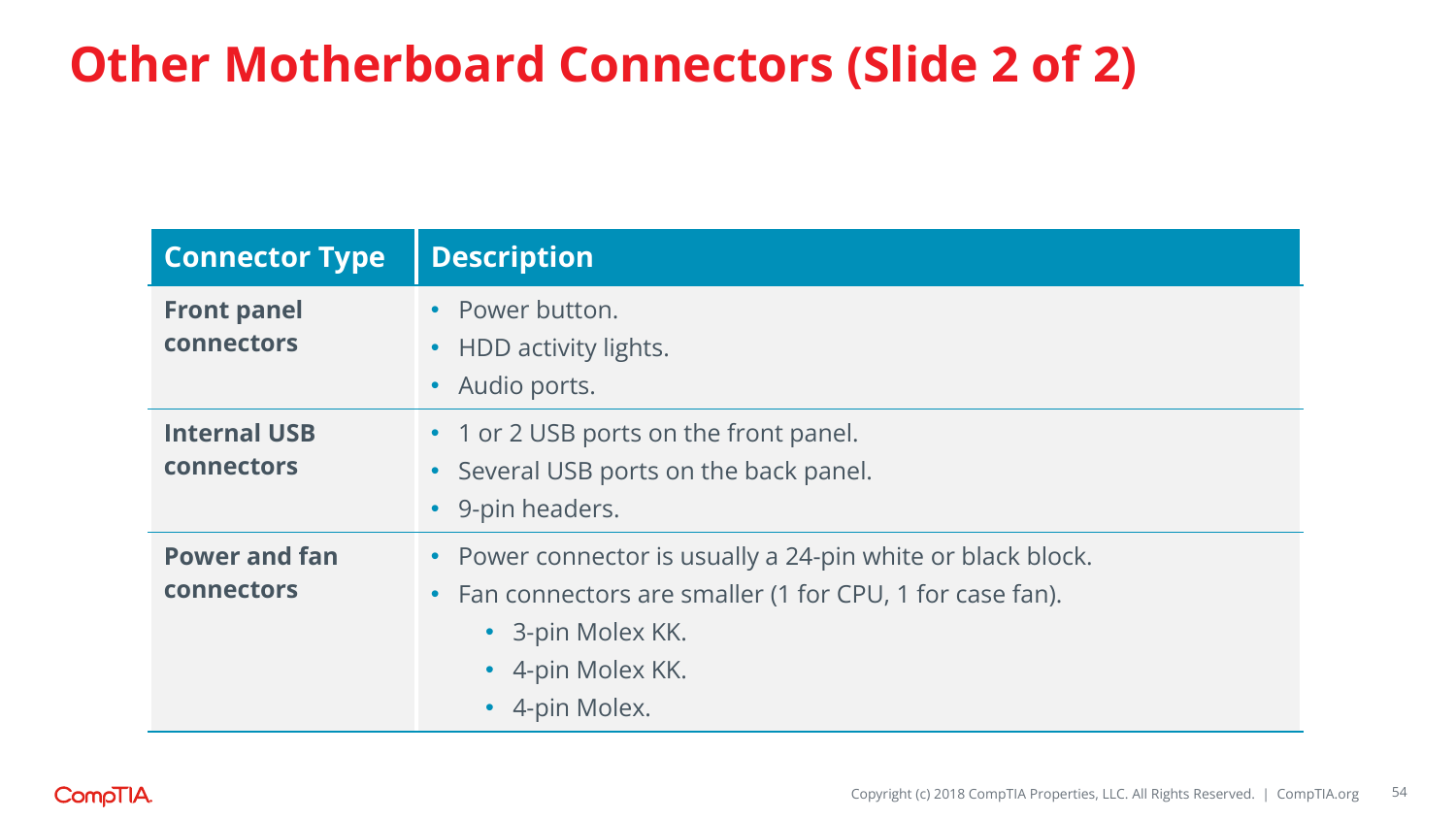

# Other Motherboard Connectors (Slide 2 of 2)
| Connector Type | Description |
| --- | --- |
| Front panel connectors | Power button. HDD activity lights. Audio ports. |
| Internal USB connectors | 1 or 2 USB ports on the front panel. Several USB ports on the back panel. 9-pin headers. |
| Power and fan connectors | Power connector is usually a 24-pin white or black block. Fan connectors are smaller (1 for CPU, 1 for case fan). 3-pin Molex KK. 4-pin Molex KK. 4-pin Molex. |
54